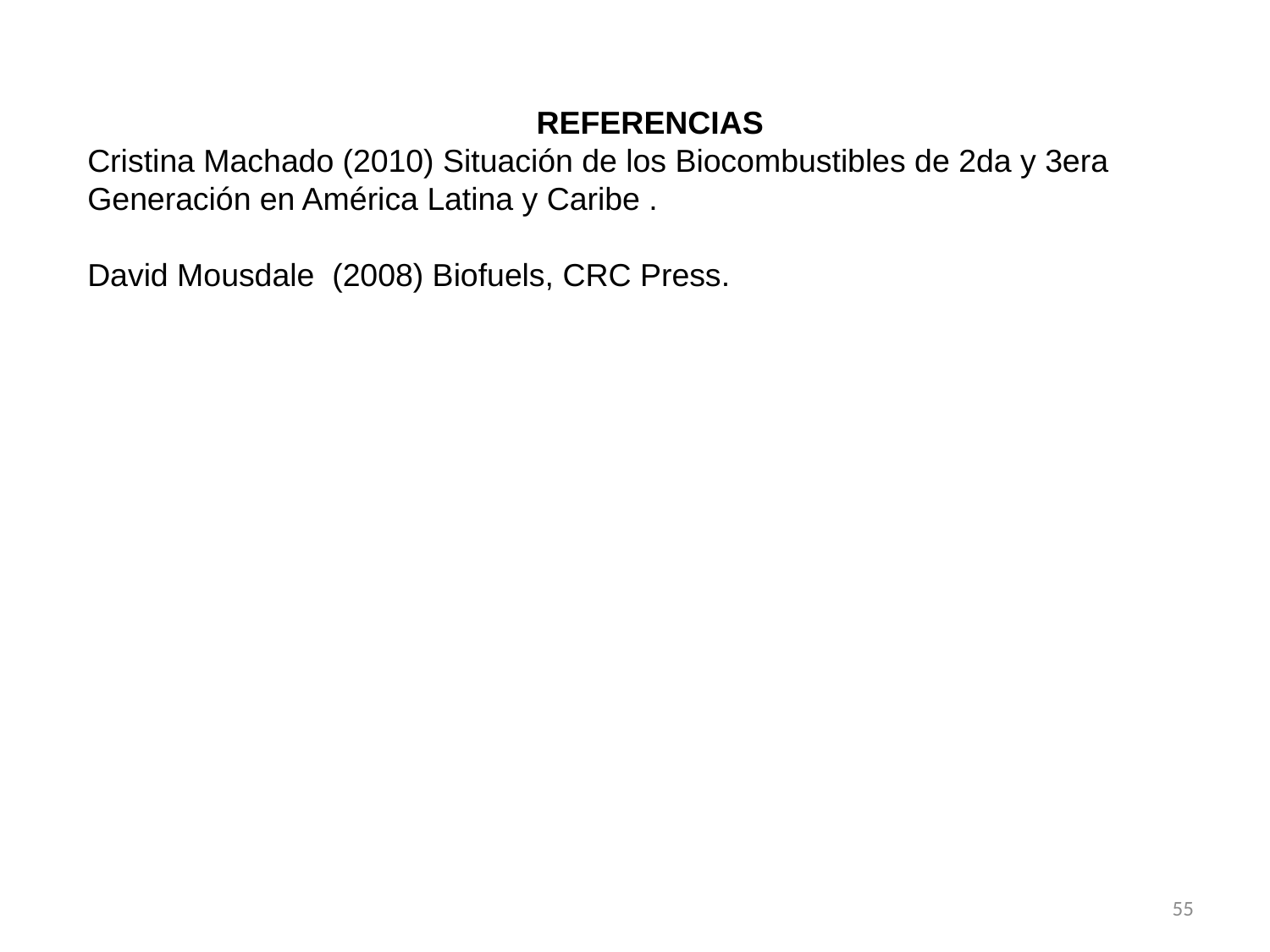

REFERENCIAS
Cristina Machado (2010) Situación de los Biocombustibles de 2da y 3era Generación en América Latina y Caribe .

David Mousdale  (2008) Biofuels, CRC Press.
55